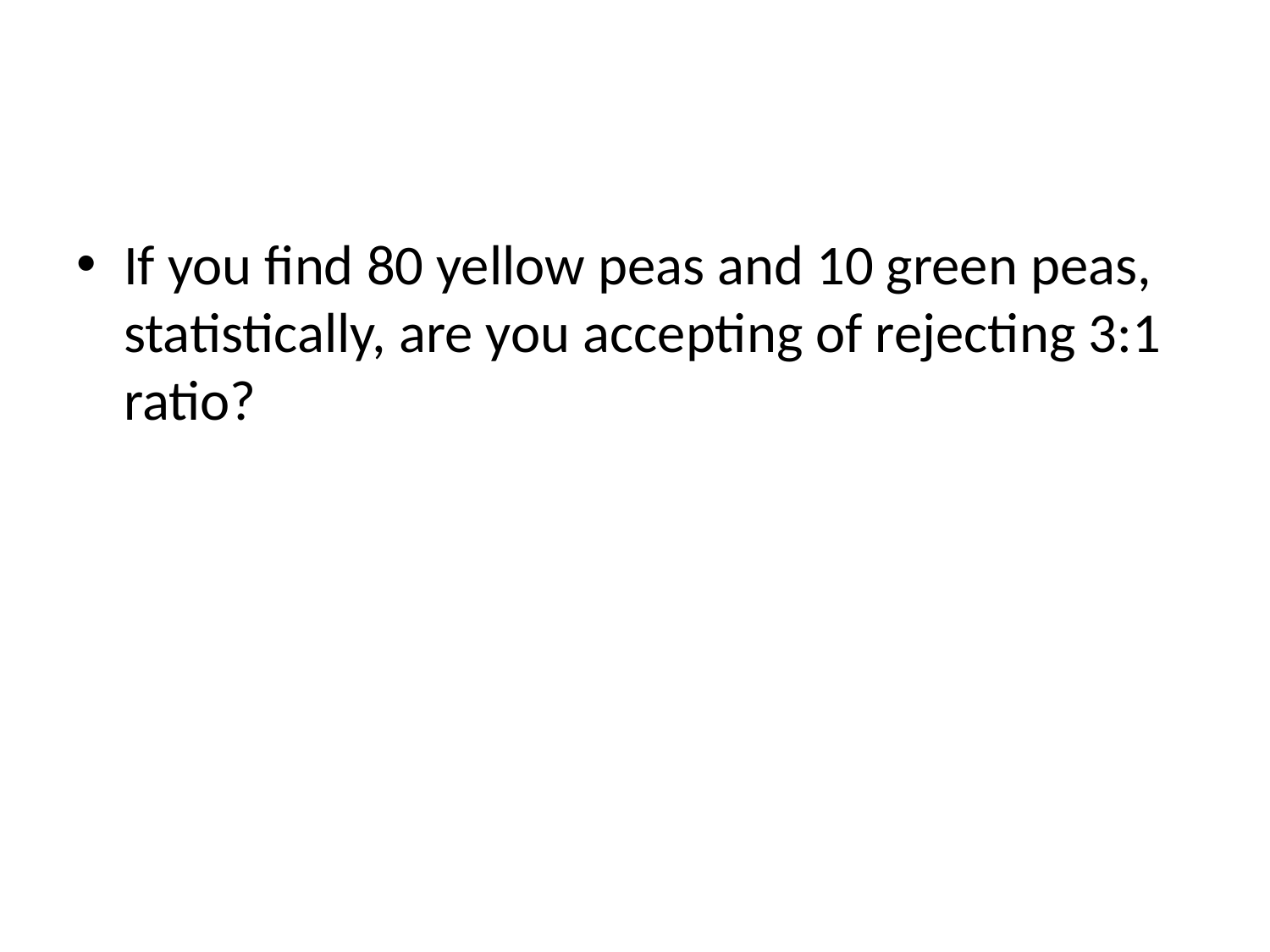

#
If you find 80 yellow peas and 10 green peas, statistically, are you accepting of rejecting 3:1 ratio?